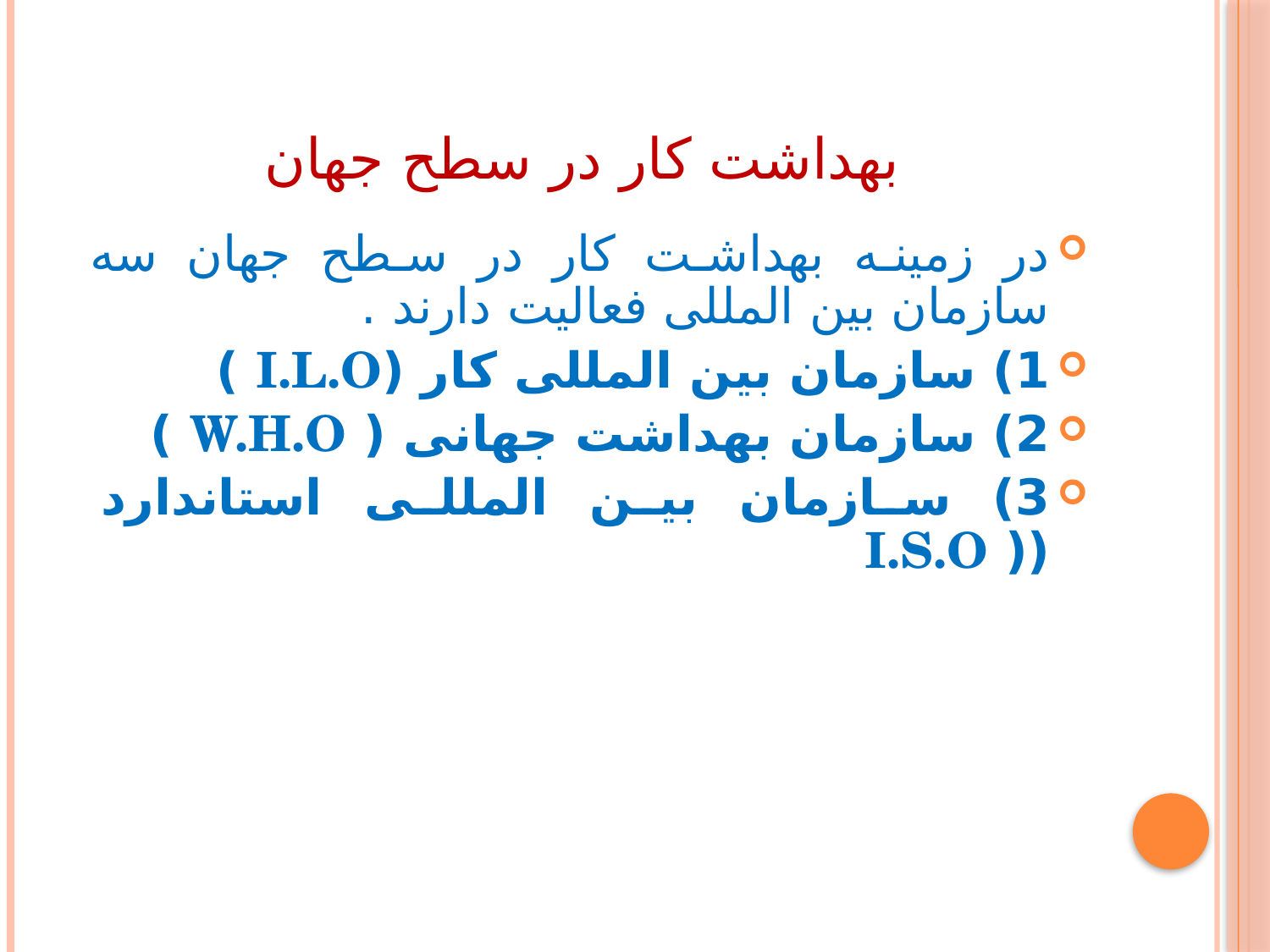

# بهداشت کار در سطح جهان
در زمینه بهداشت کار در سطح جهان سه سازمان بین المللی فعالیت دارند .
1) سازمان بین المللی کار (I.L.O )
2) سازمان بهداشت جهانی ( W.H.O )
3) سازمان بین المللی استاندارد (( I.S.O